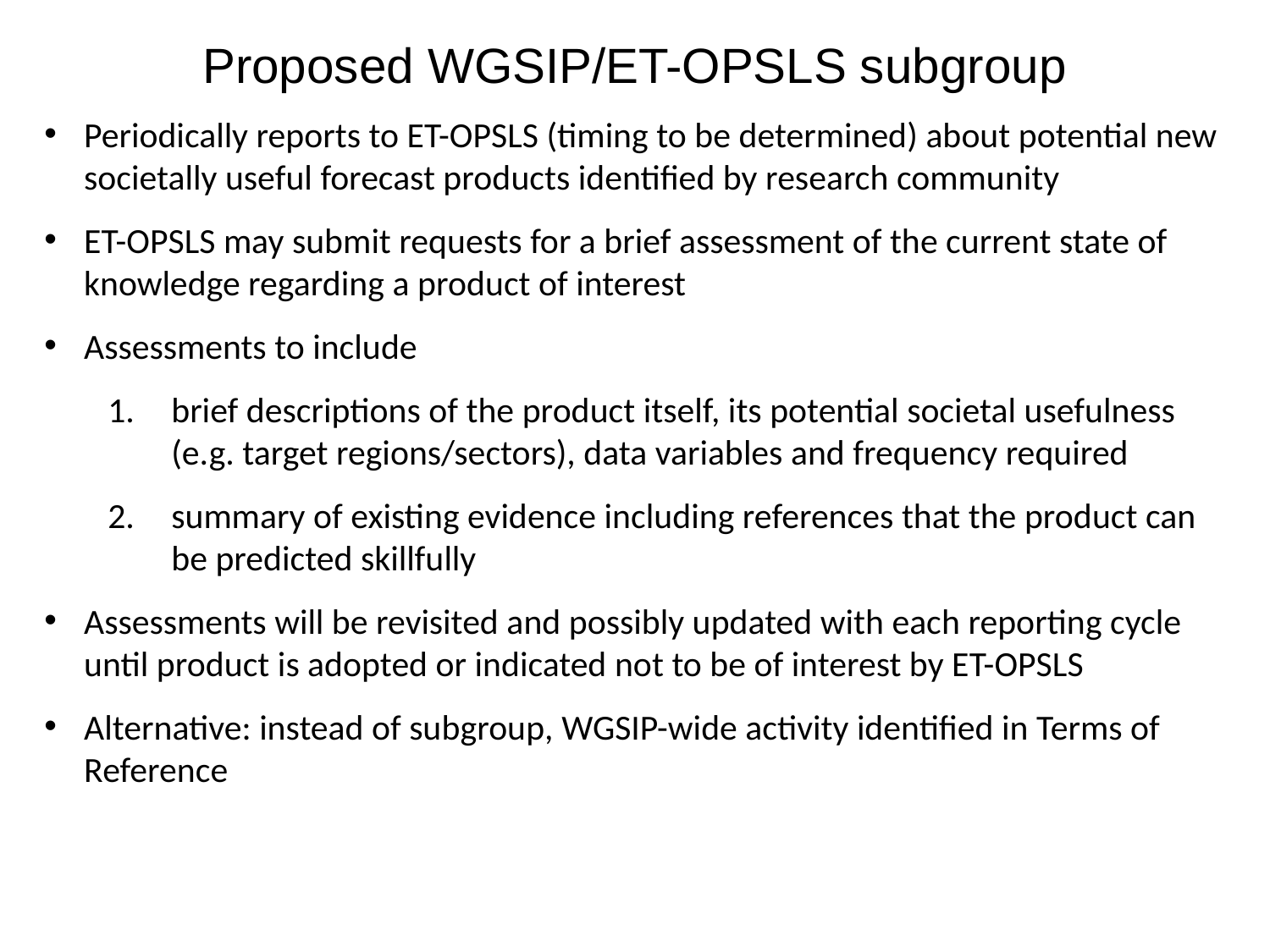

Proposed WGSIP/ET-OPSLS subgroup
Periodically reports to ET-OPSLS (timing to be determined) about potential new societally useful forecast products identified by research community
ET-OPSLS may submit requests for a brief assessment of the current state of knowledge regarding a product of interest
Assessments to include
brief descriptions of the product itself, its potential societal usefulness  (e.g. target regions/sectors), data variables and frequency required
summary of existing evidence including references that the product can be predicted skillfully
Assessments will be revisited and possibly updated with each reporting cycle until product is adopted or indicated not to be of interest by ET-OPSLS
Alternative: instead of subgroup, WGSIP-wide activity identified in Terms of Reference